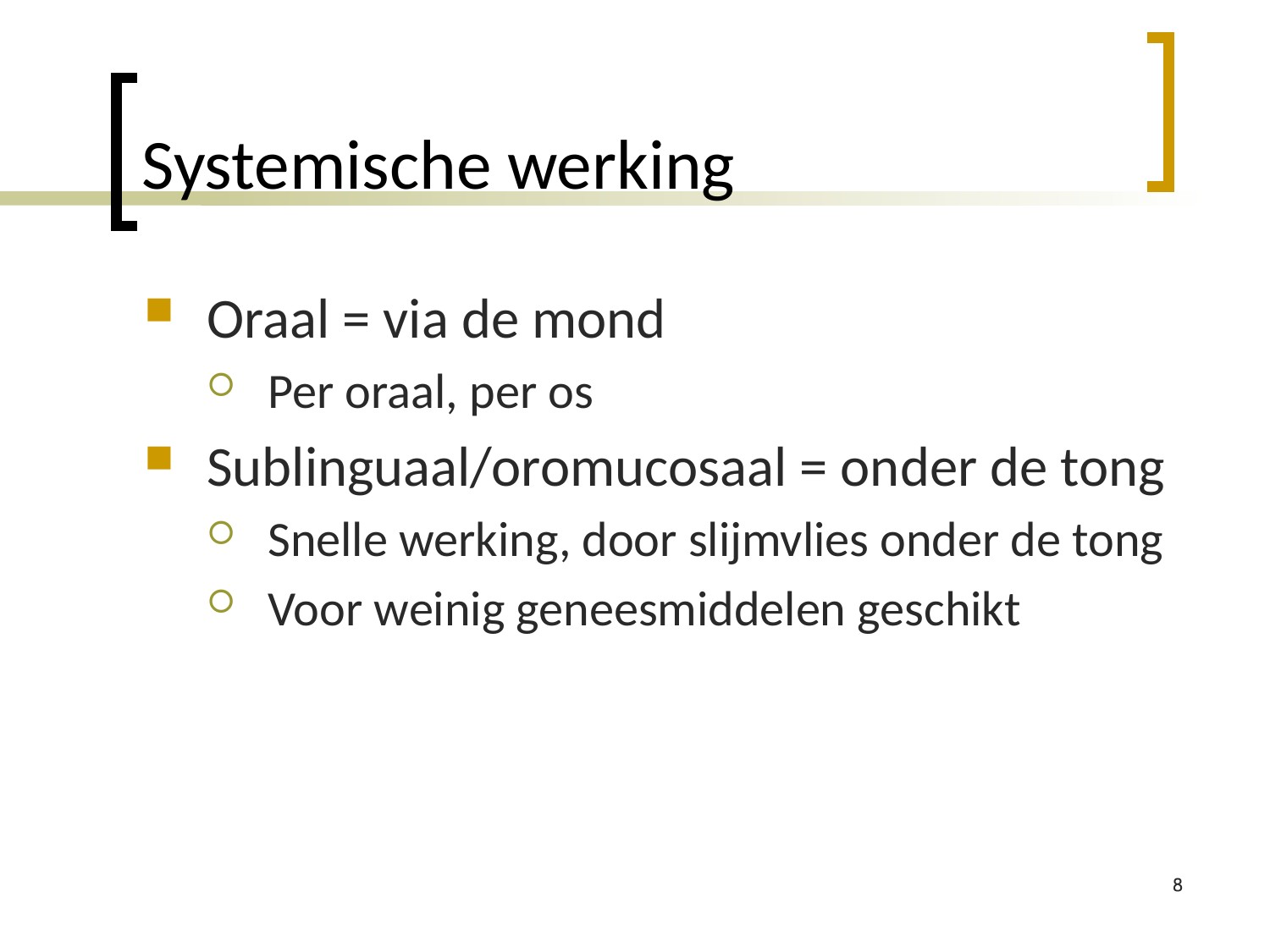

# Systemische werking
Oraal = via de mond
Per oraal, per os
Sublinguaal/oromucosaal = onder de tong
Snelle werking, door slijmvlies onder de tong
Voor weinig geneesmiddelen geschikt
8